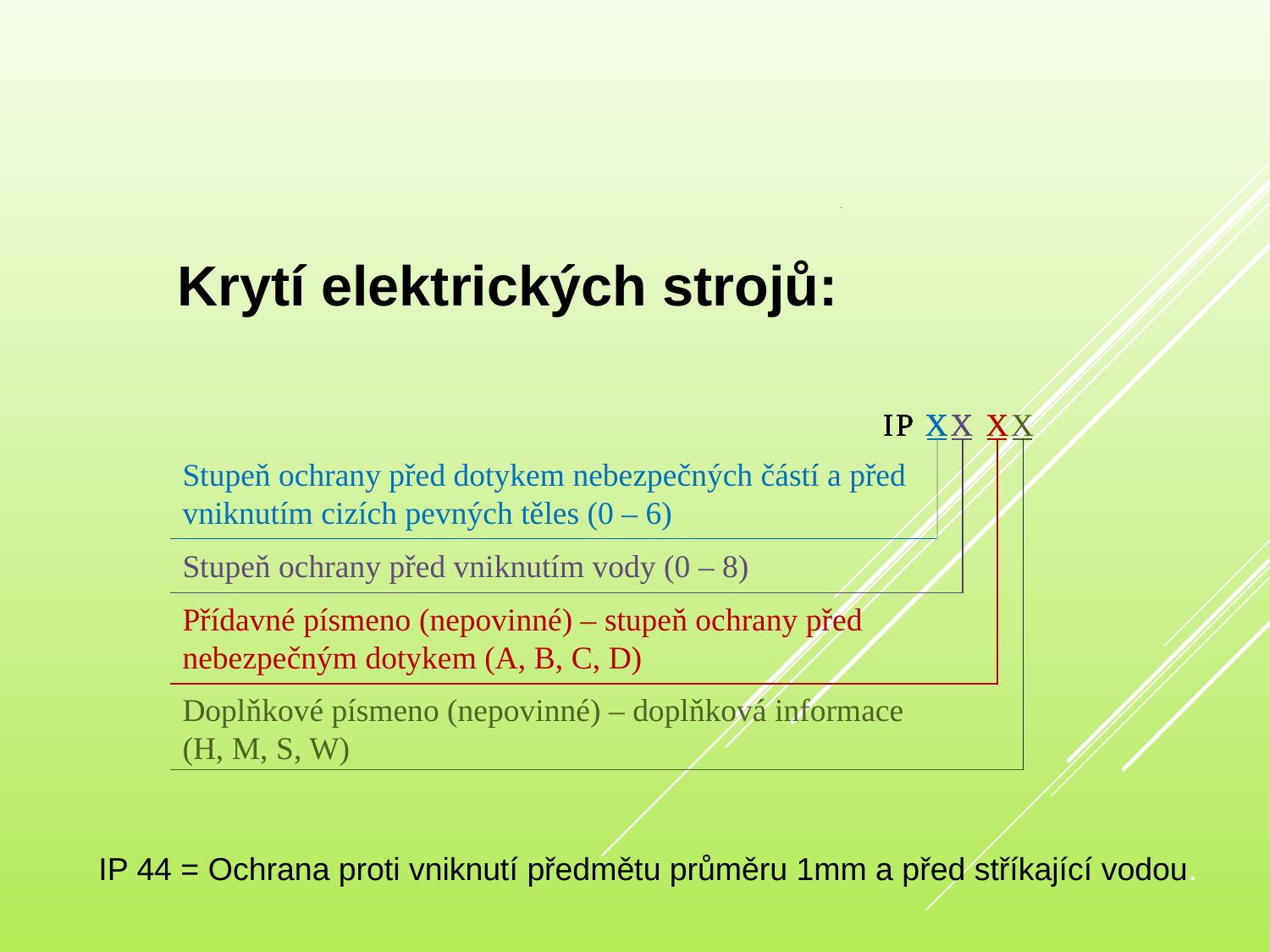

Krytí elektrických strojů:
IP
IP X
IP XX
IP XX X
IP XX XX
Stupeň ochrany před dotykem nebezpečných částí a před vniknutím cizích pevných těles (0 – 6)
Stupeň ochrany před vniknutím vody (0 – 8)
Přídavné písmeno (nepovinné) – stupeň ochrany před nebezpečným dotykem (A, B, C, D)
Doplňkové písmeno (nepovinné) – doplňková informace (H, M, S, W)
IP 44 = Ochrana proti vniknutí předmětu průměru 1mm a před stříkající vodou.